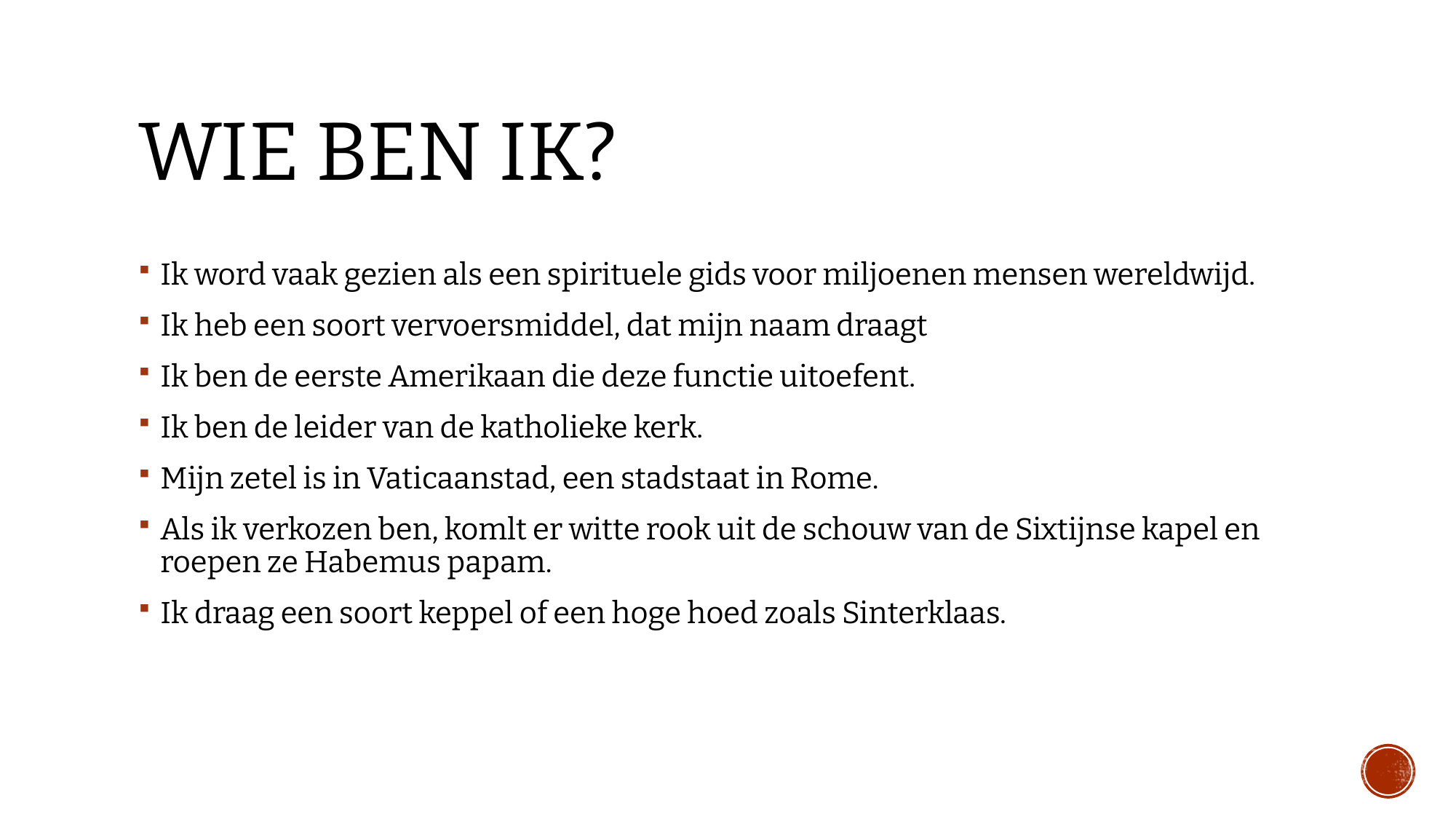

# Wie ben ik?
Ik word vaak gezien als een spirituele gids voor miljoenen mensen wereldwijd.
Ik heb een soort vervoersmiddel, dat mijn naam draagt
Ik ben de eerste Amerikaan die deze functie uitoefent.
Ik ben de leider van de katholieke kerk.
Mijn zetel is in Vaticaanstad, een stadstaat in Rome.
Als ik verkozen ben, komlt er witte rook uit de schouw van de Sixtijnse kapel en roepen ze Habemus papam.
Ik draag een soort keppel of een hoge hoed zoals Sinterklaas.